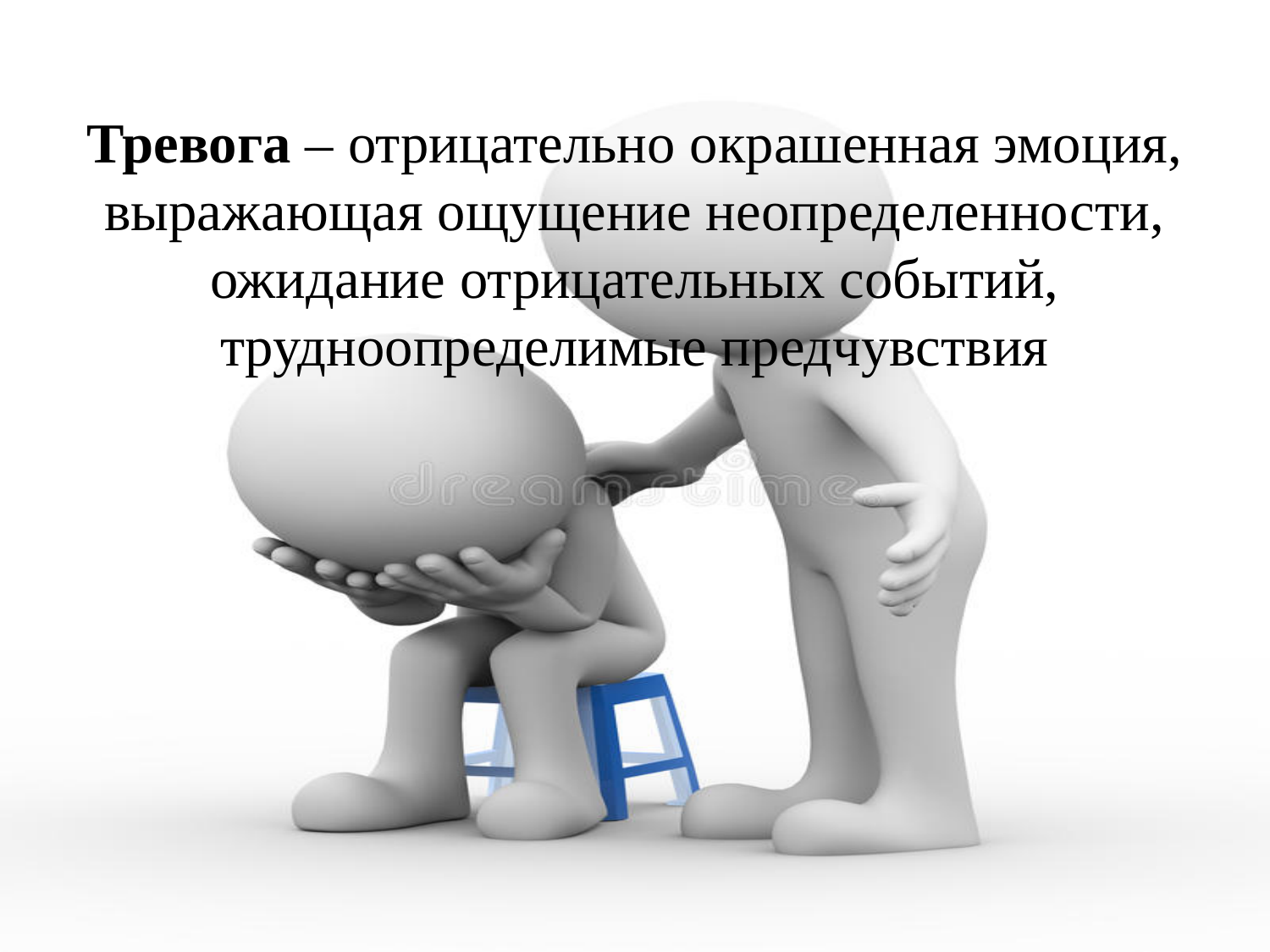

# Тревога – отрицательно окрашенная эмоция, выражающая ощущение неопределенности, ожидание отрицательных событий, трудноопределимые предчувствия